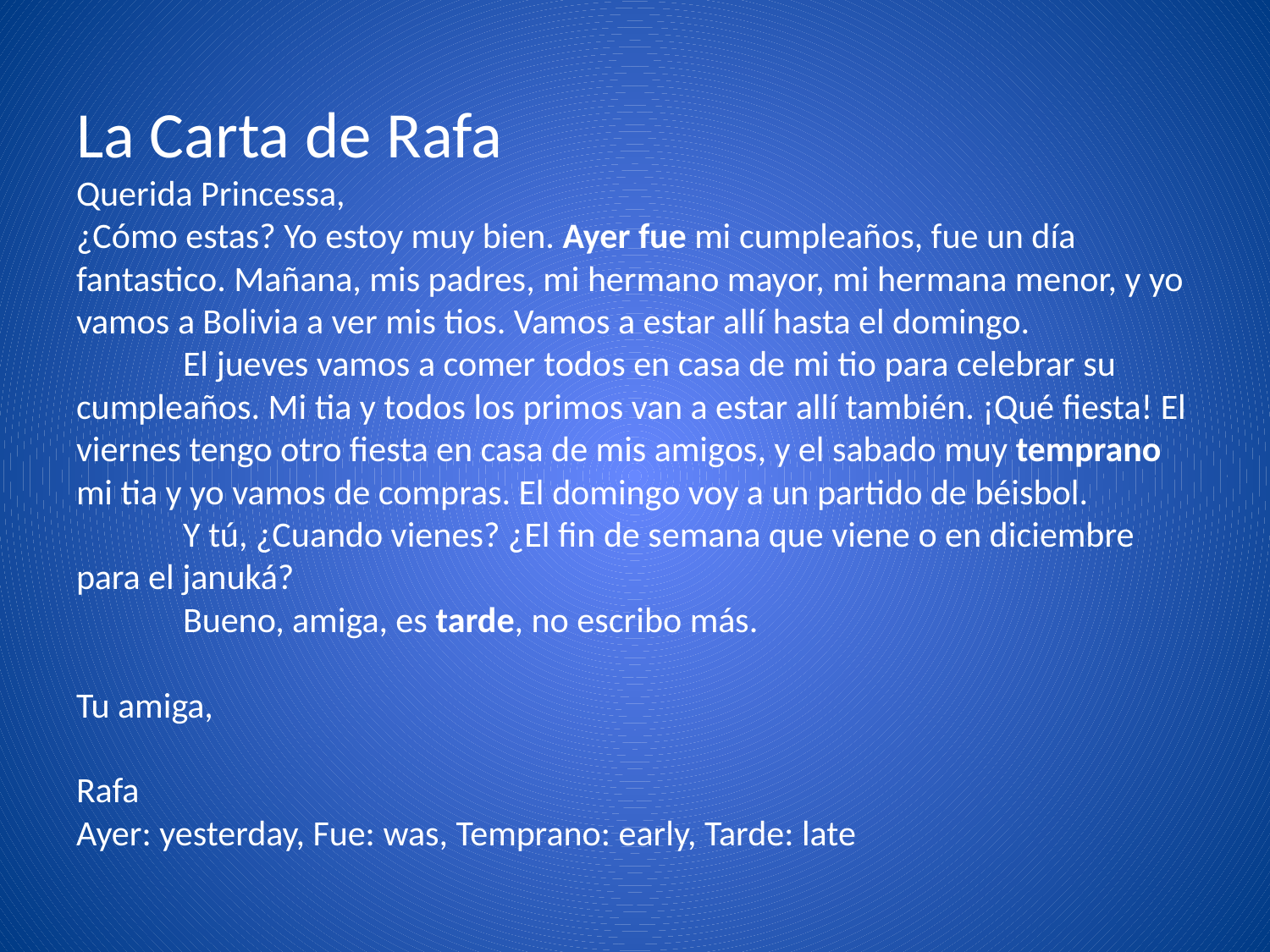

# La Carta de Rafa Querida Princessa, ¿Cómo estas? Yo estoy muy bien. Ayer fue mi cumpleaños, fue un día fantastico. Mañana, mis padres, mi hermano mayor, mi hermana menor, y yo vamos a Bolivia a ver mis tios. Vamos a estar allí hasta el domingo. El jueves vamos a comer todos en casa de mi tio para celebrar su cumpleaños. Mi tia y todos los primos van a estar allí también. ¡Qué fiesta! El viernes tengo otro fiesta en casa de mis amigos, y el sabado muy temprano mi tia y yo vamos de compras. El domingo voy a un partido de béisbol. Y tú, ¿Cuando vienes? ¿El fin de semana que viene o en diciembre para el januká? Bueno, amiga, es tarde, no escribo más. Tu amiga, Rafa Ayer: yesterday, Fue: was, Temprano: early, Tarde: late